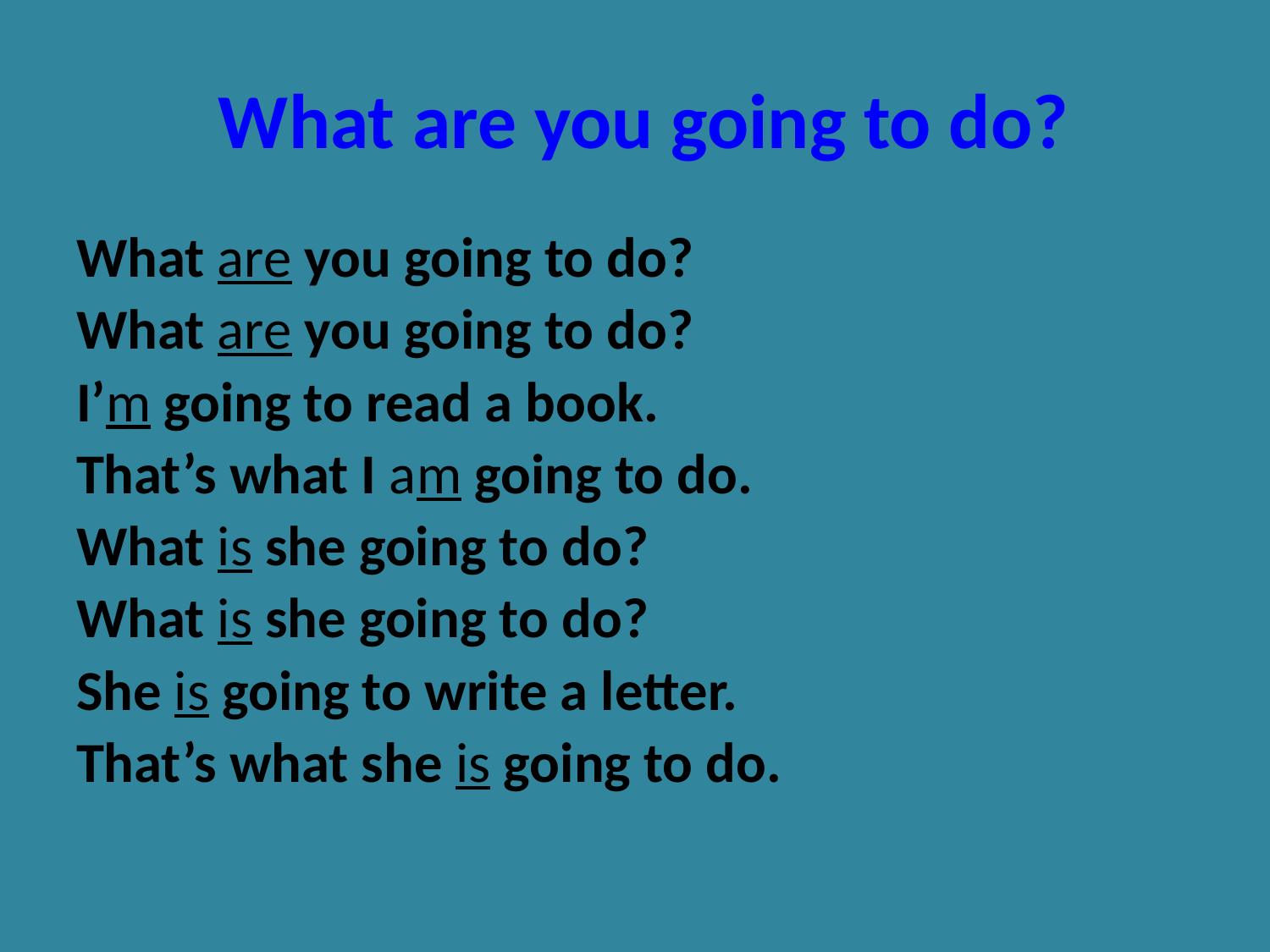

# What are you going to do?
What are you going to do?
What are you going to do?
I’m going to read a book.
That’s what I am going to do.
What is she going to do?
What is she going to do?
She is going to write a letter.
That’s what she is going to do.